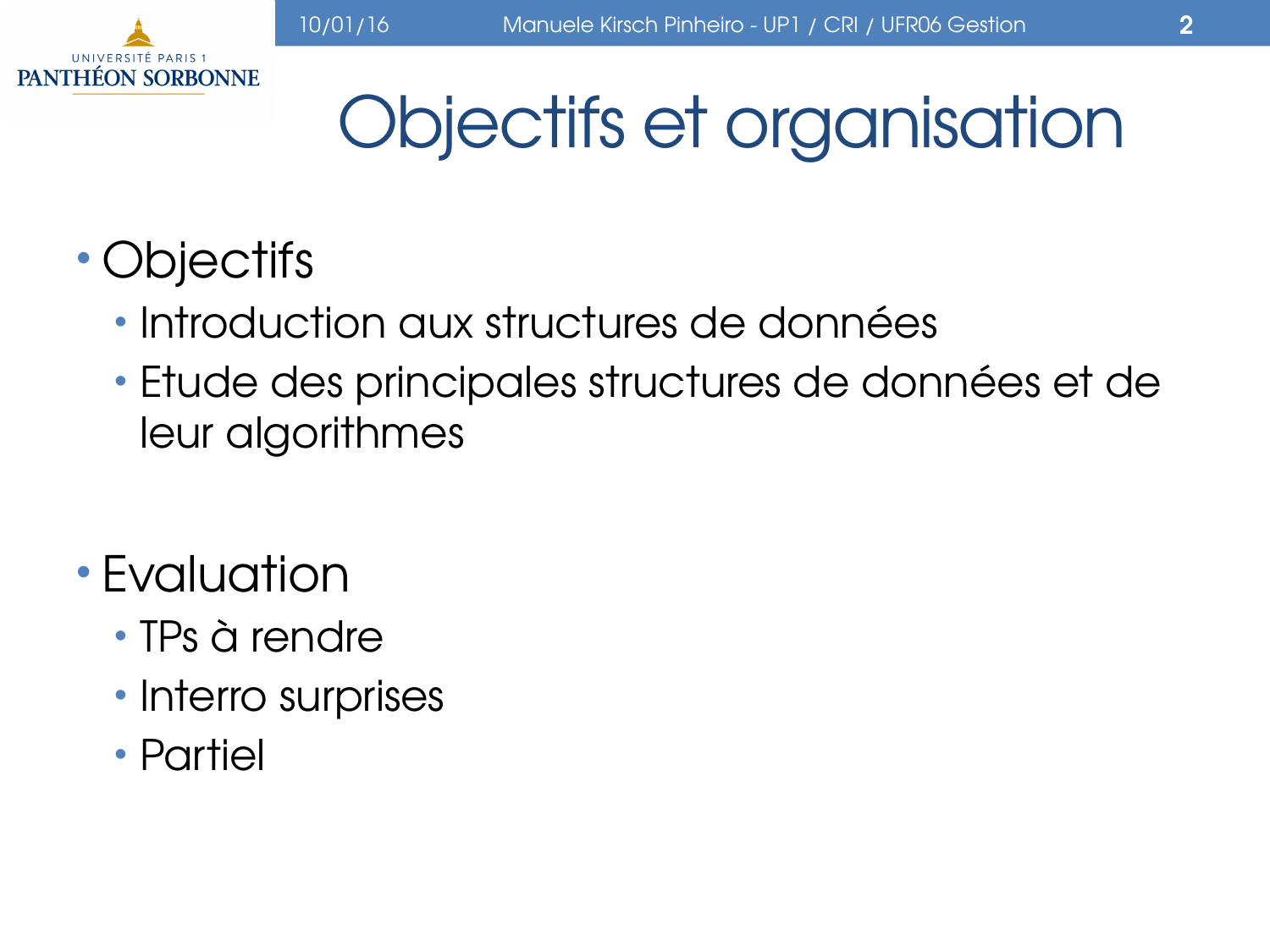

10/01/16
Manuele Kirsch Pinheiro - UP1 / CRI / UFR06 Gestion
2
# Objectifs et organisation
Objectifs
Introduction aux structures de données
Etude des principales structures de données et de leur algorithmes

Evaluation
TPs à rendre
Interro surprises
Partiel